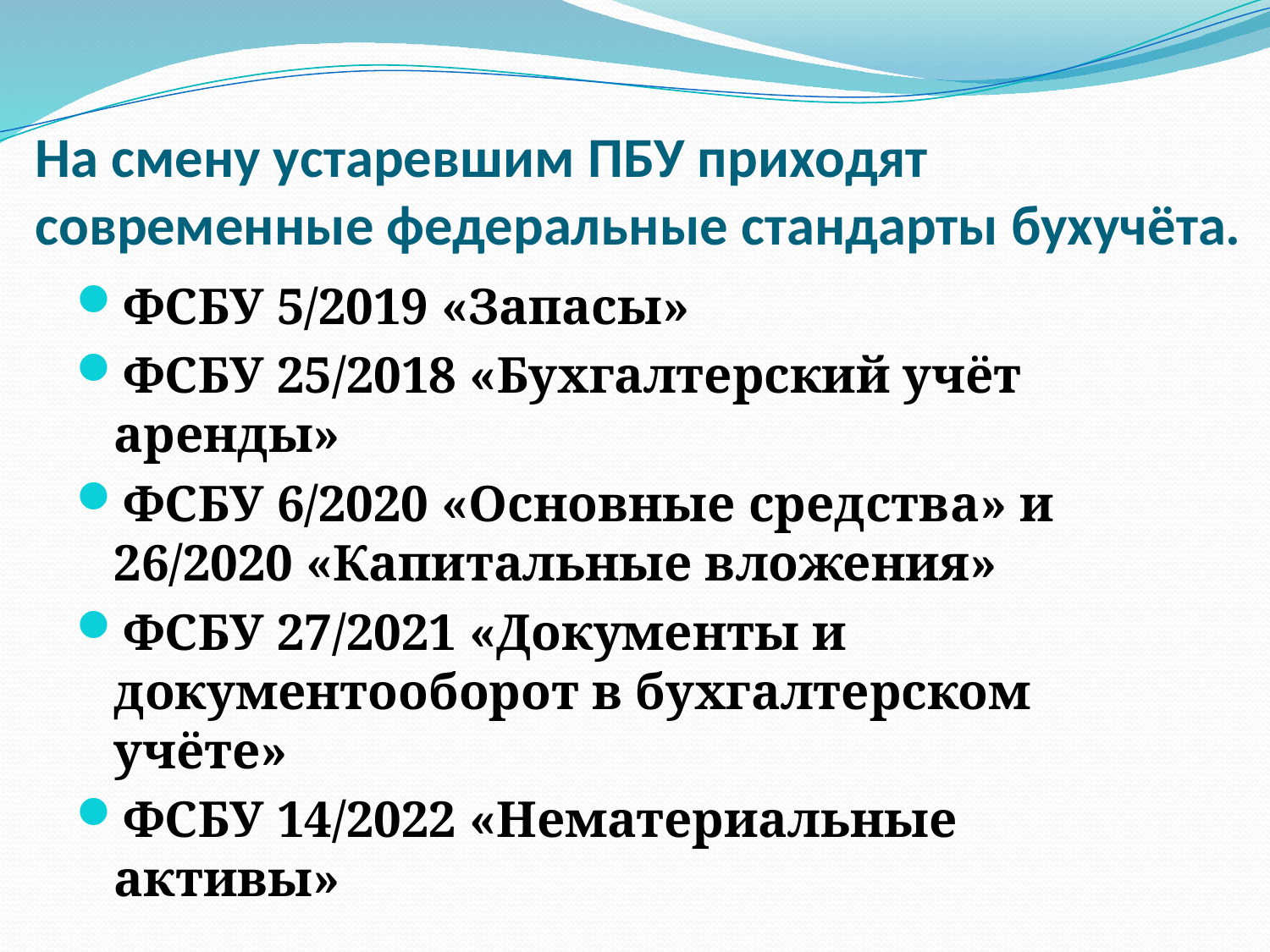

# На смену устаревшим ПБУ приходят современные федеральные стандарты бухучёта.
ФСБУ 5/2019 «Запасы»
ФСБУ 25/2018 «Бухгалтерский учёт аренды»
ФСБУ 6/2020 «Основные средства» и 26/2020 «Капитальные вложения»
ФСБУ 27/2021 «Документы и документооборот в бухгалтерском учёте»
ФСБУ 14/2022 «Нематериальные активы»